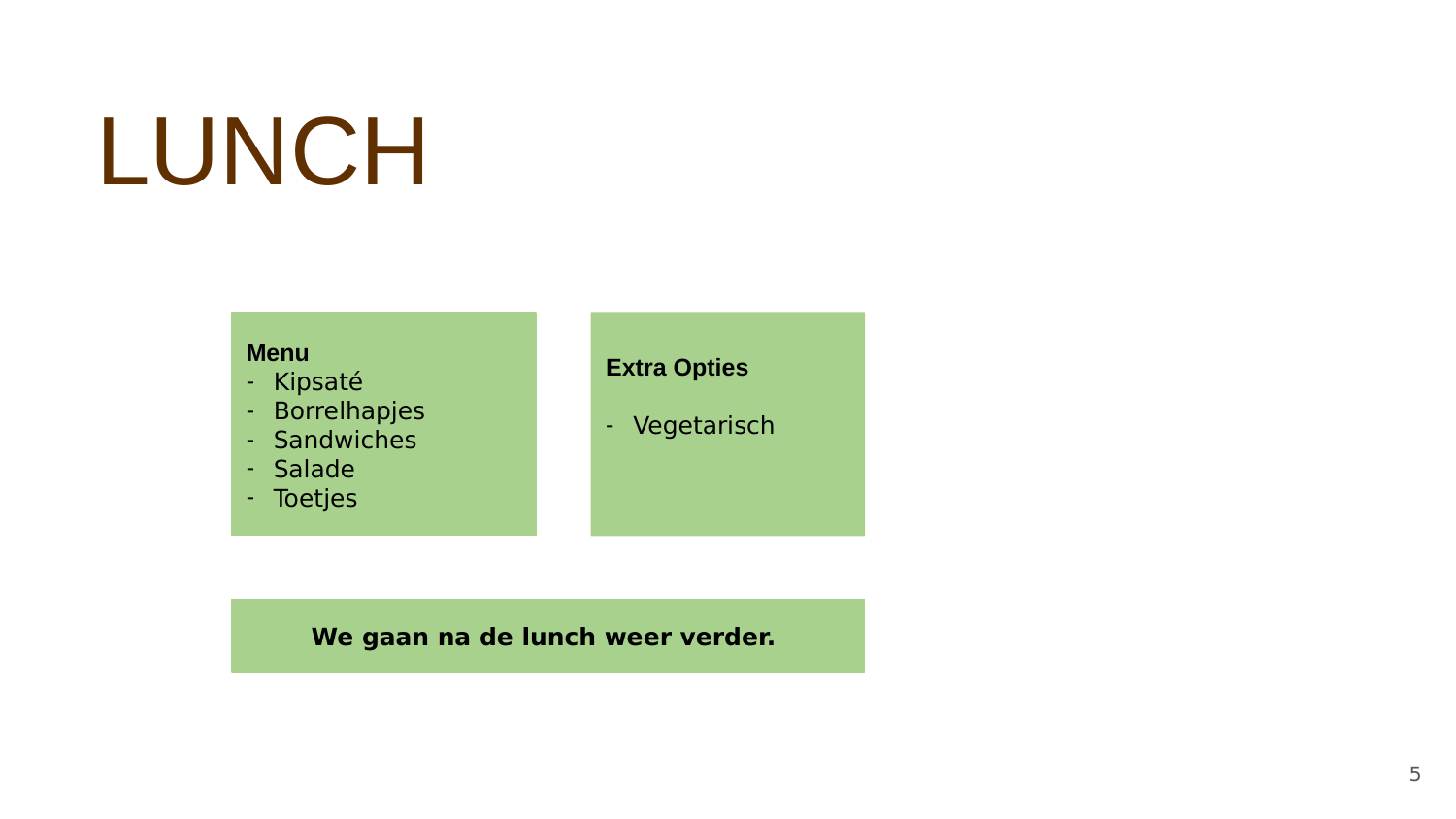

LUNCH

Menu
Kipsaté
Borrelhapjes
Sandwiches
Salade
Toetjes

Extra Opties

Vegetarisch

We gaan na de lunch weer verder.

5